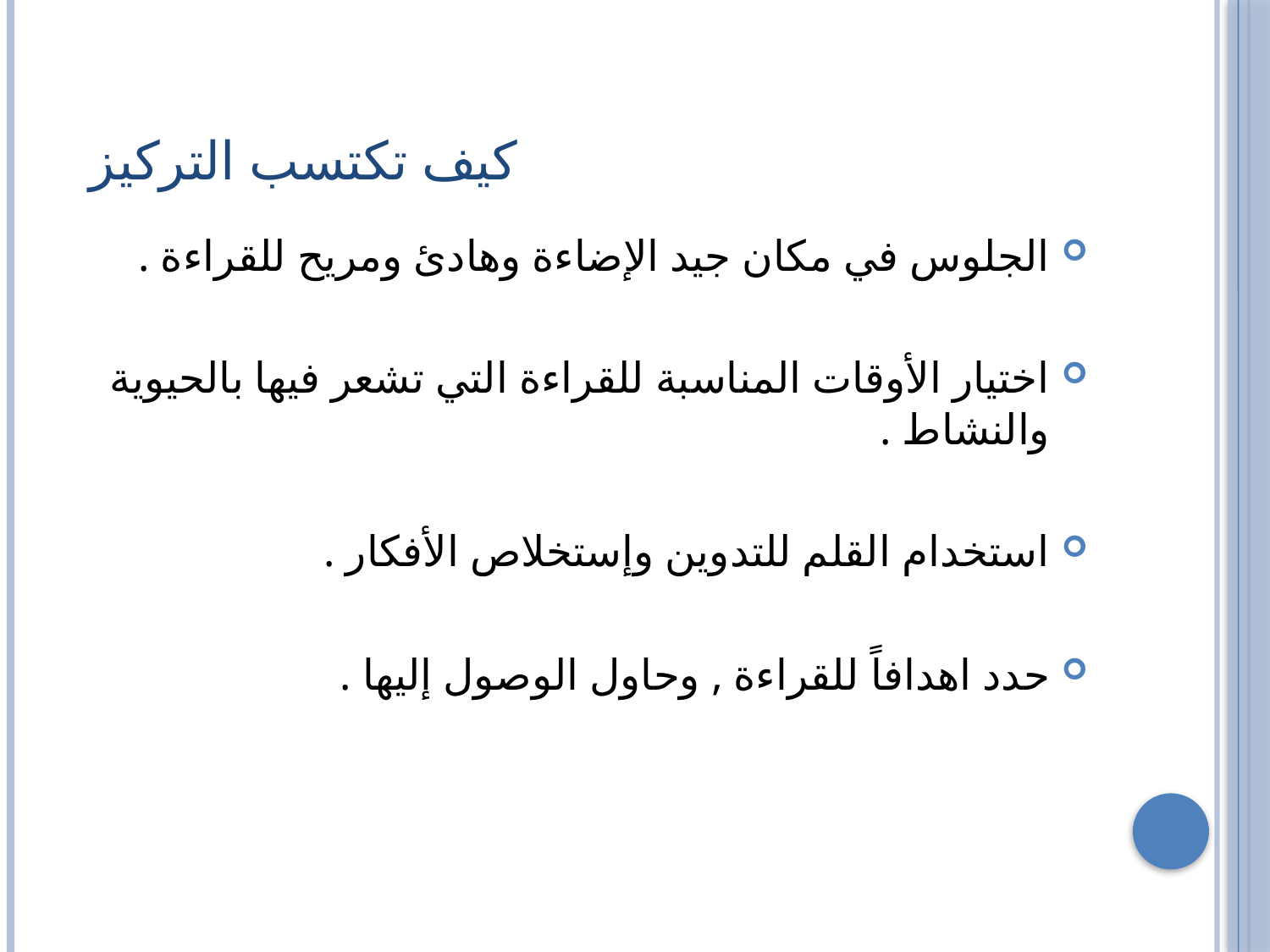

# كيف تكتسب التركيز
الجلوس في مكان جيد الإضاءة وهادئ ومريح للقراءة .

اختيار الأوقات المناسبة للقراءة التي تشعر فيها بالحيوية والنشاط .

استخدام القلم للتدوين وإستخلاص الأفكار .

حدد اهدافاً للقراءة , وحاول الوصول إليها .